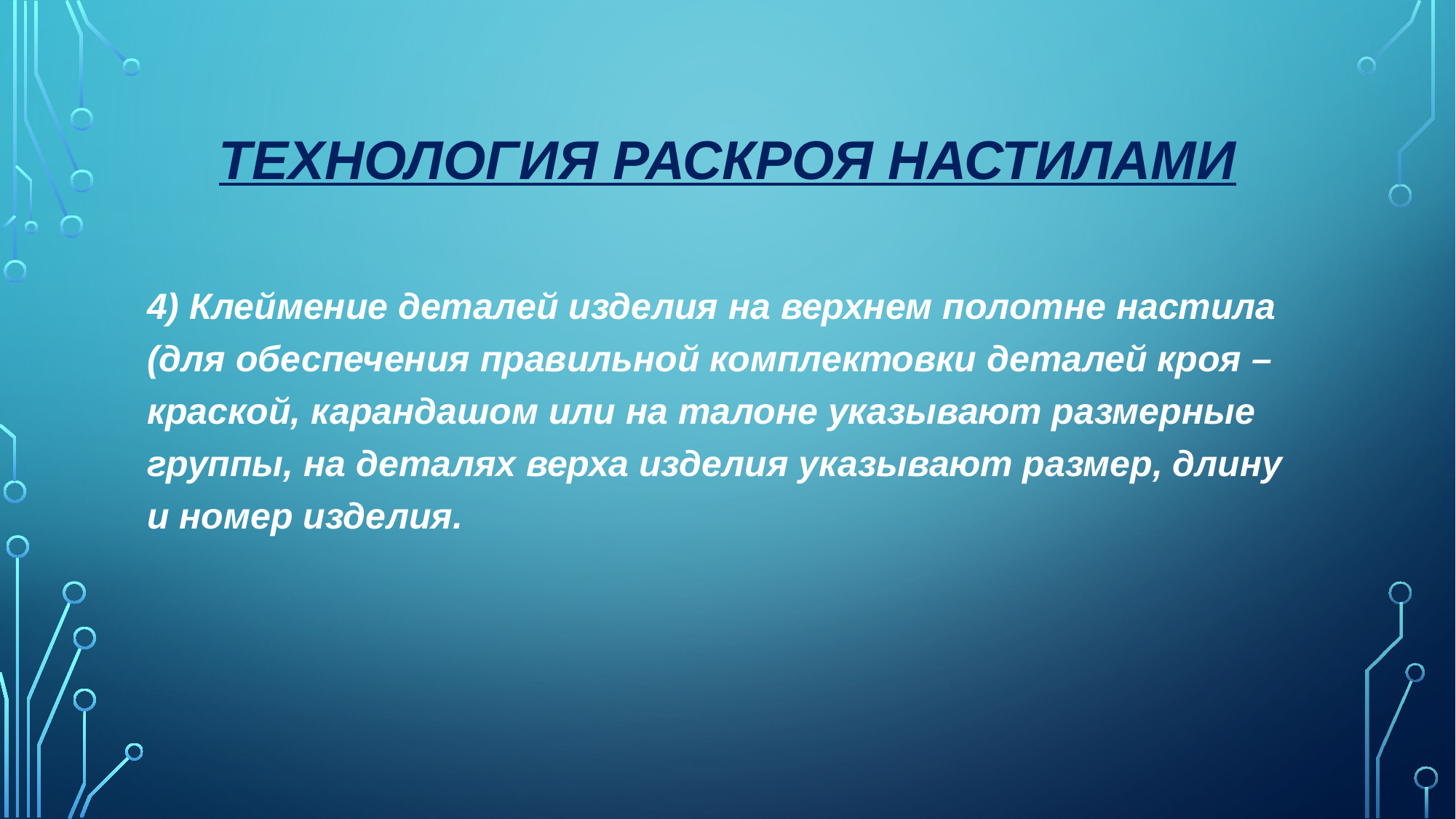

# Технология раскроя настилами
4) Клеймение деталей изделия на верхнем полотне настила (для обеспечения правильной комплектовки деталей кроя – краской, карандашом или на талоне указывают размерные группы, на деталях верха изделия указывают размер, длину и номер изделия.